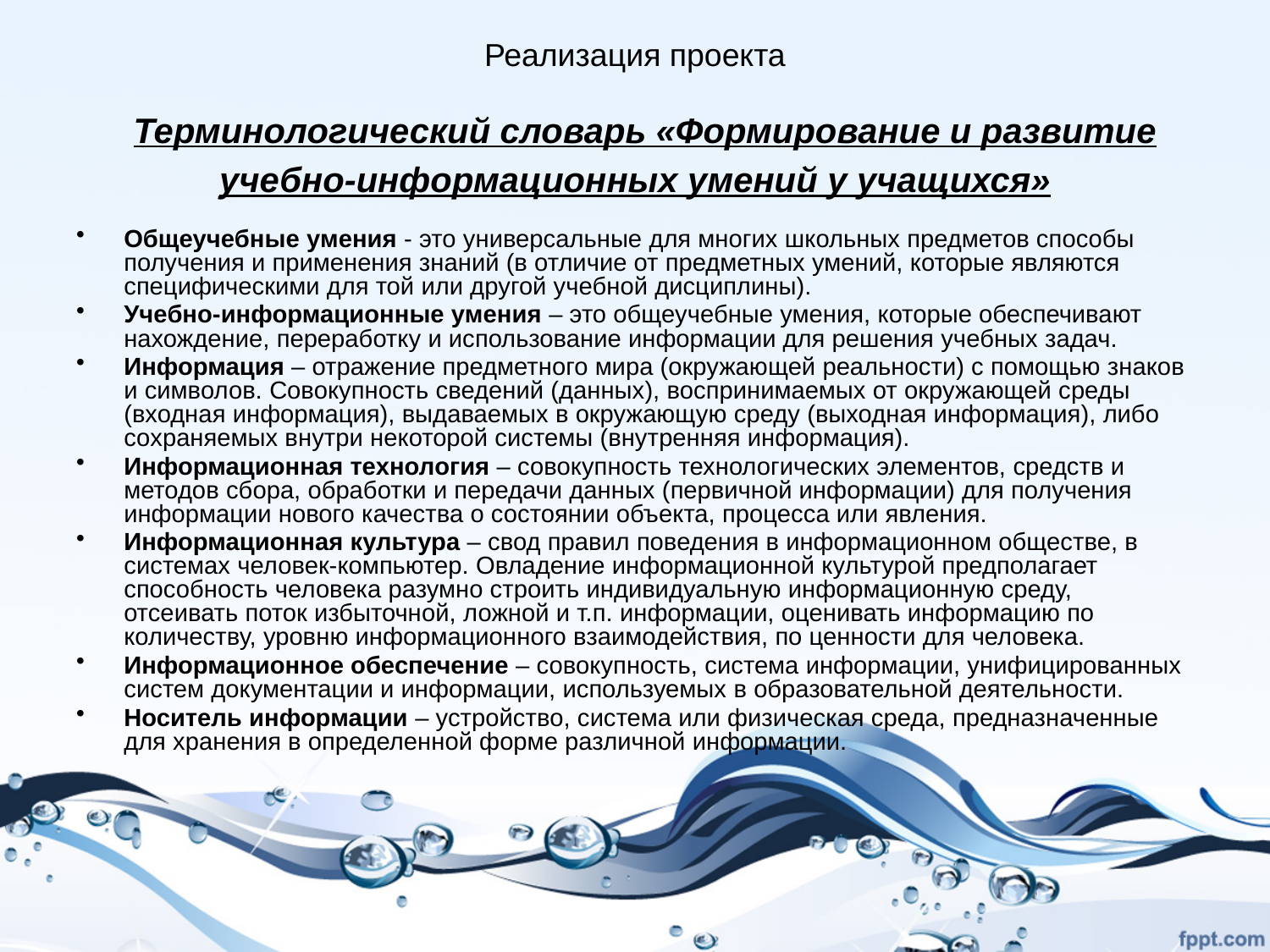

# Реализация проекта Терминологический словарь «Формирование и развитие учебно-информационных умений у учащихся»
Общеучебные умения - это универсальные для многих школьных предметов способы получения и применения знаний (в отличие от предметных умений, которые являются специфическими для той или другой учебной дисциплины).
Учебно-информационные умения – это общеучебные умения, которые обеспечивают нахождение, переработку и использование информации для решения учебных задач.
Информация – отражение предметного мира (окружающей реальности) с помощью знаков и символов. Совокупность сведений (данных), воспринимаемых от окружающей среды (входная информация), выдаваемых в окружающую среду (выходная информация), либо сохраняемых внутри некоторой системы (внутренняя информация).
Информационная технология – совокупность технологических элементов, средств и методов сбора, обработки и передачи данных (первичной информации) для получения информации нового качества о состоянии объекта, процесса или явления.
Информационная культура – свод правил поведения в информационном обществе, в системах человек-компьютер. Овладение информационной культурой предполагает способность человека разумно строить индивидуальную информационную среду, отсеивать поток избыточной, ложной и т.п. информации, оценивать информацию по количеству, уровню информационного взаимодействия, по ценности для человека.
Информационное обеспечение – совокупность, система информации, унифицированных систем документации и информации, используемых в образовательной деятельности.
Носитель информации – устройство, система или физическая среда, предназначенные для хранения в определенной форме различной информации.